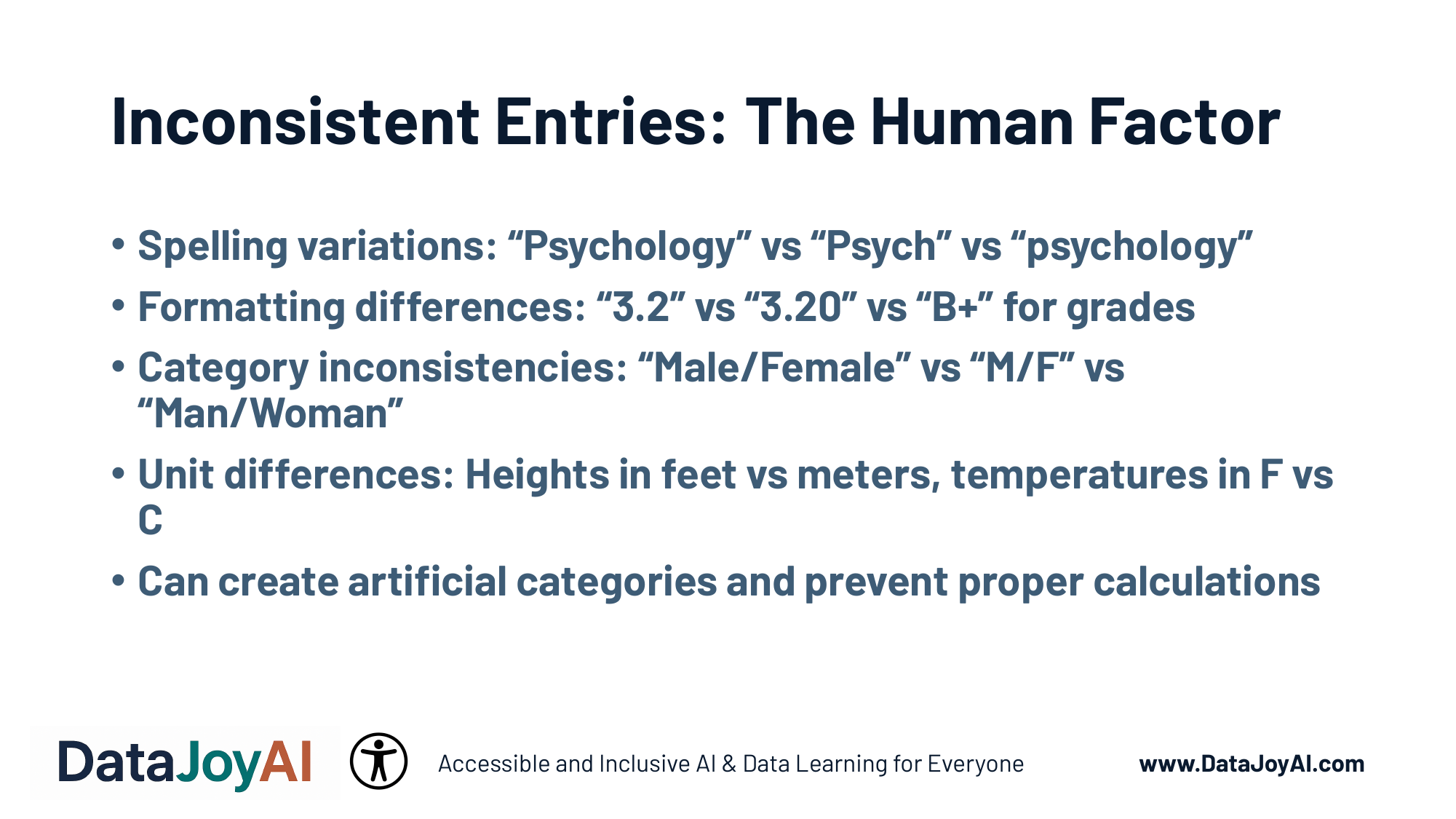

# Inconsistent Entries: The Human Factor
Spelling variations: “Psychology” vs “Psych” vs “psychology”
Formatting differences: “3.2” vs “3.20” vs “B+” for grades
Category inconsistencies: “Male/Female” vs “M/F” vs “Man/Woman”
Unit differences: Heights in feet vs meters, temperatures in F vs C
Can create artificial categories and prevent proper calculations